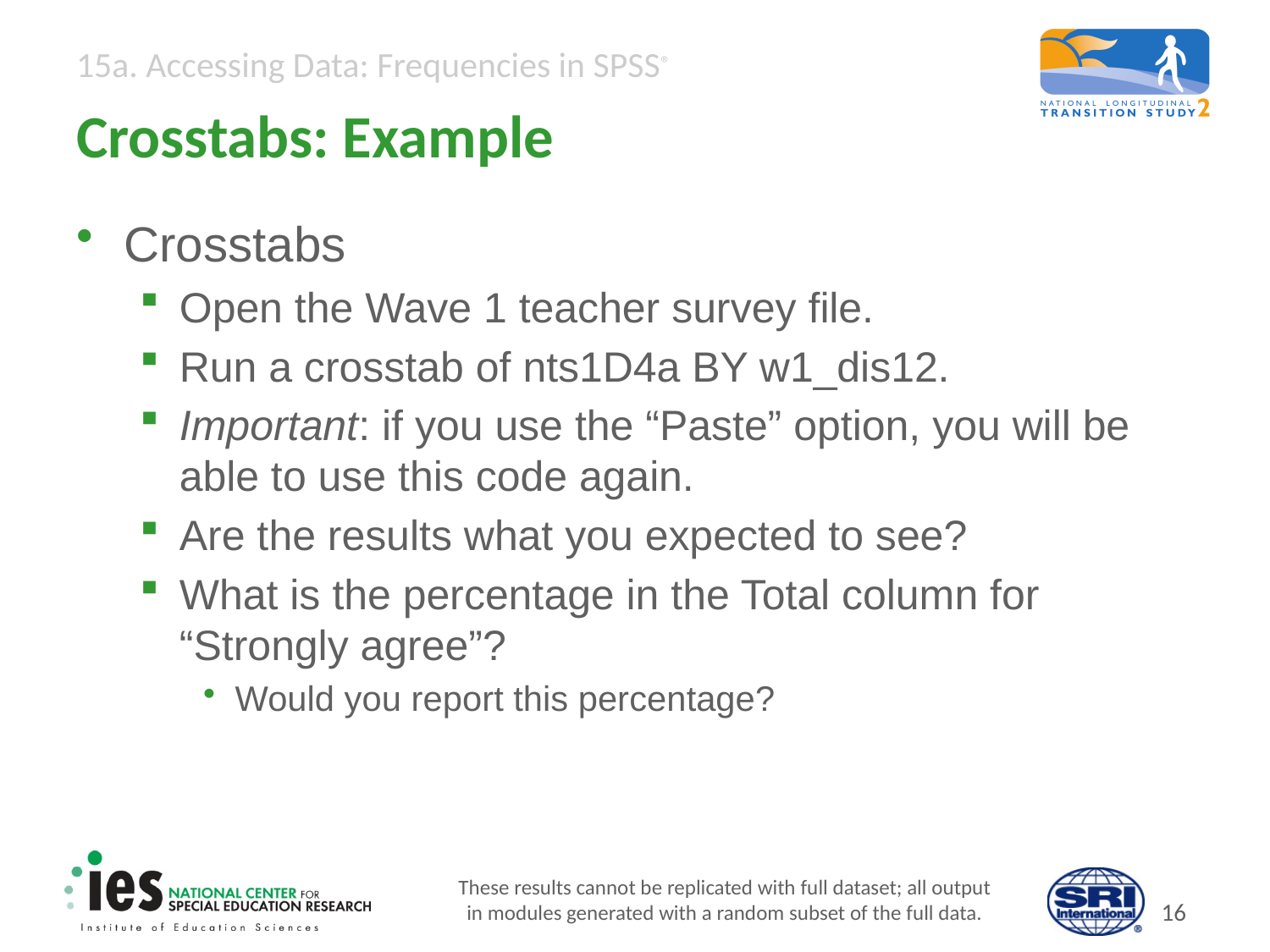

# Crosstabs: Example
Crosstabs
Open the Wave 1 teacher survey file.
Run a crosstab of nts1D4a BY w1_dis12.
Important: if you use the “Paste” option, you will be able to use this code again.
Are the results what you expected to see?
What is the percentage in the Total column for “Strongly agree”?
Would you report this percentage?
These results cannot be replicated with full dataset; all output
in modules generated with a random subset of the full data.
16